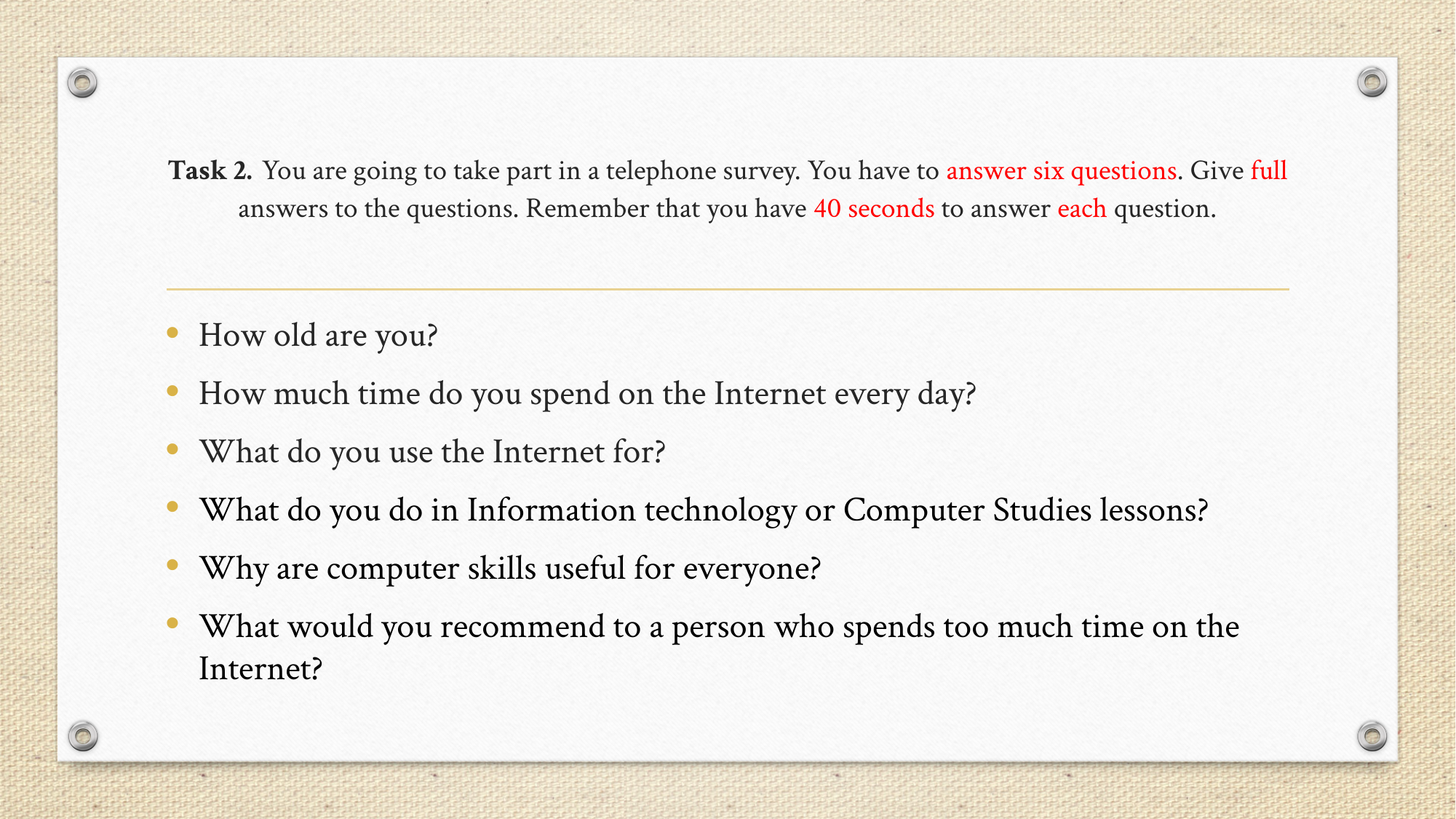

# Task 2. You are going to take part in a telephone survey. You have to answer six questions. Give full answers to the questions. Remember that you have 40 seconds to answer each question.
How old are you?
How much time do you spend on the Internet every day?
What do you use the Internet for?
What do you do in Information technology or Computer Studies lessons?
Why are computer skills useful for everyone?
What would you recommend to a person who spends too much time on the Internet?